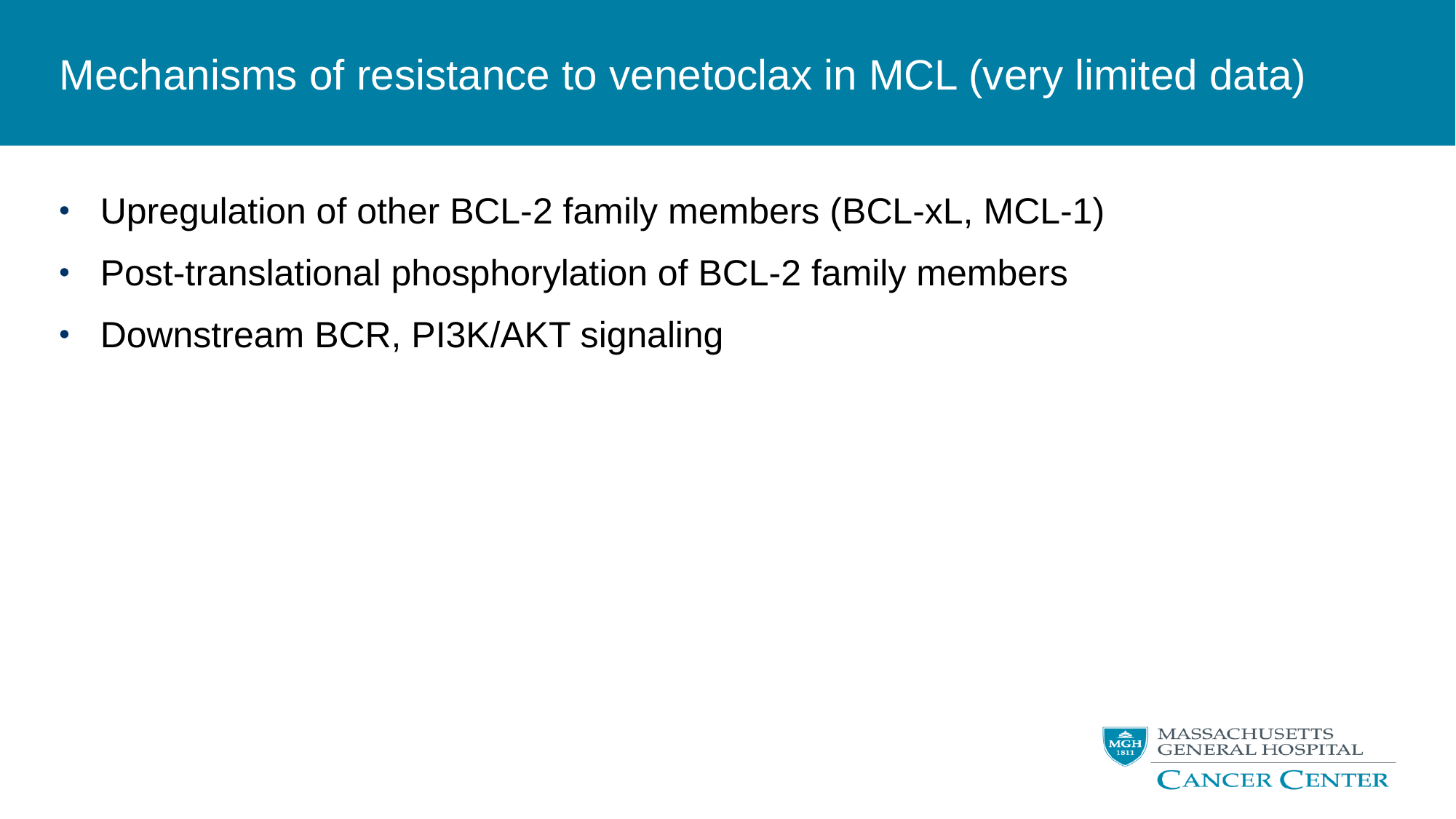

# Mechanisms of resistance to venetoclax in MCL (very limited data)
Upregulation of other BCL-2 family members (BCL-xL, MCL-1)
Post-translational phosphorylation of BCL-2 family members
Downstream BCR, PI3K/AKT signaling